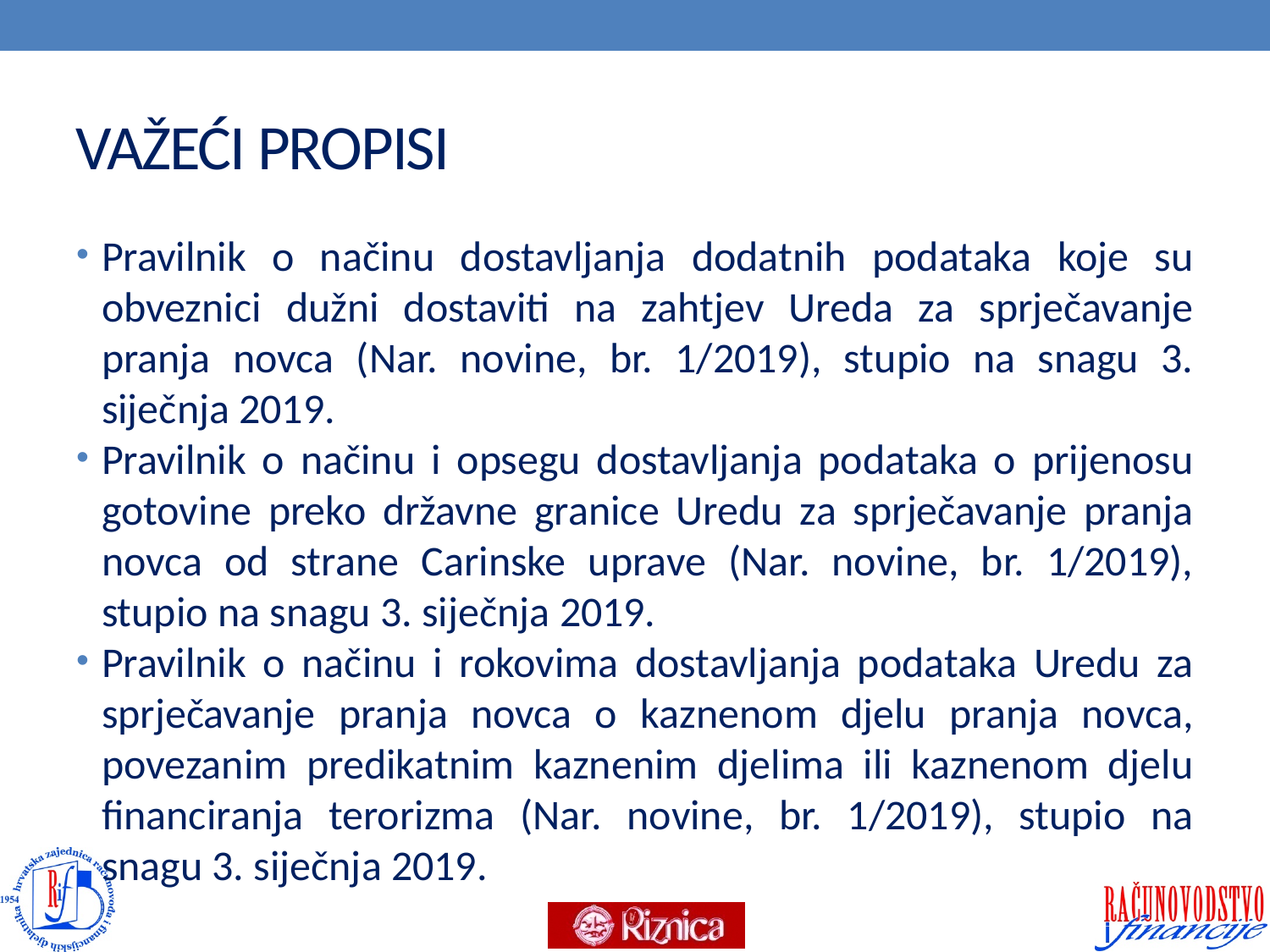

# VAŽEĆI PROPISI
Pravilnik o načinu dostavljanja dodatnih podataka koje su obveznici dužni dostaviti na zahtjev Ureda za sprječavanje pranja novca (Nar. novine, br. 1/2019), stupio na snagu 3. siječnja 2019.
Pravilnik o načinu i opsegu dostavljanja podataka o prijenosu gotovine preko državne granice Uredu za sprječavanje pranja novca od strane Carinske uprave (Nar. novine, br. 1/2019), stupio na snagu 3. siječnja 2019.
Pravilnik o načinu i rokovima dostavljanja podataka Uredu za sprječavanje pranja novca o kaznenom djelu pranja novca, povezanim predikatnim kaznenim djelima ili kaznenom djelu financiranja terorizma (Nar. novine, br. 1/2019), stupio na snagu 3. siječnja 2019.